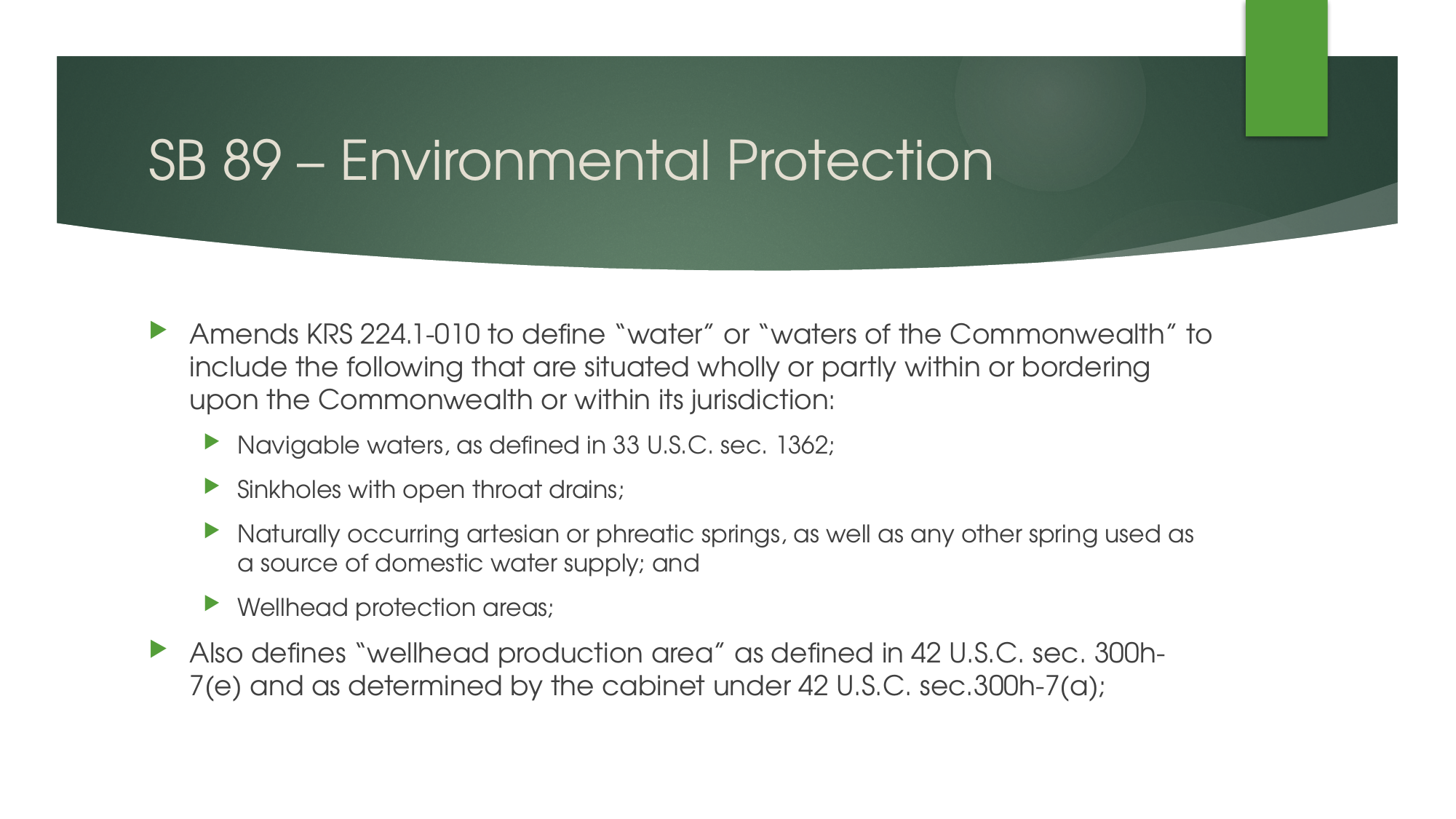

# SB 89 – Environmental Protection
Amends KRS 224.1-010 to define “water” or “waters of the Commonwealth” to include the following that are situated wholly or partly within or bordering upon the Commonwealth or within its jurisdiction:
Navigable waters, as defined in 33 U.S.C. sec. 1362;
Sinkholes with open throat drains;
Naturally occurring artesian or phreatic springs, as well as any other spring used as a source of domestic water supply; and
Wellhead protection areas;
Also defines “wellhead production area” as defined in 42 U.S.C. sec. 300h-7(e) and as determined by the cabinet under 42 U.S.C. sec.300h-7(a);